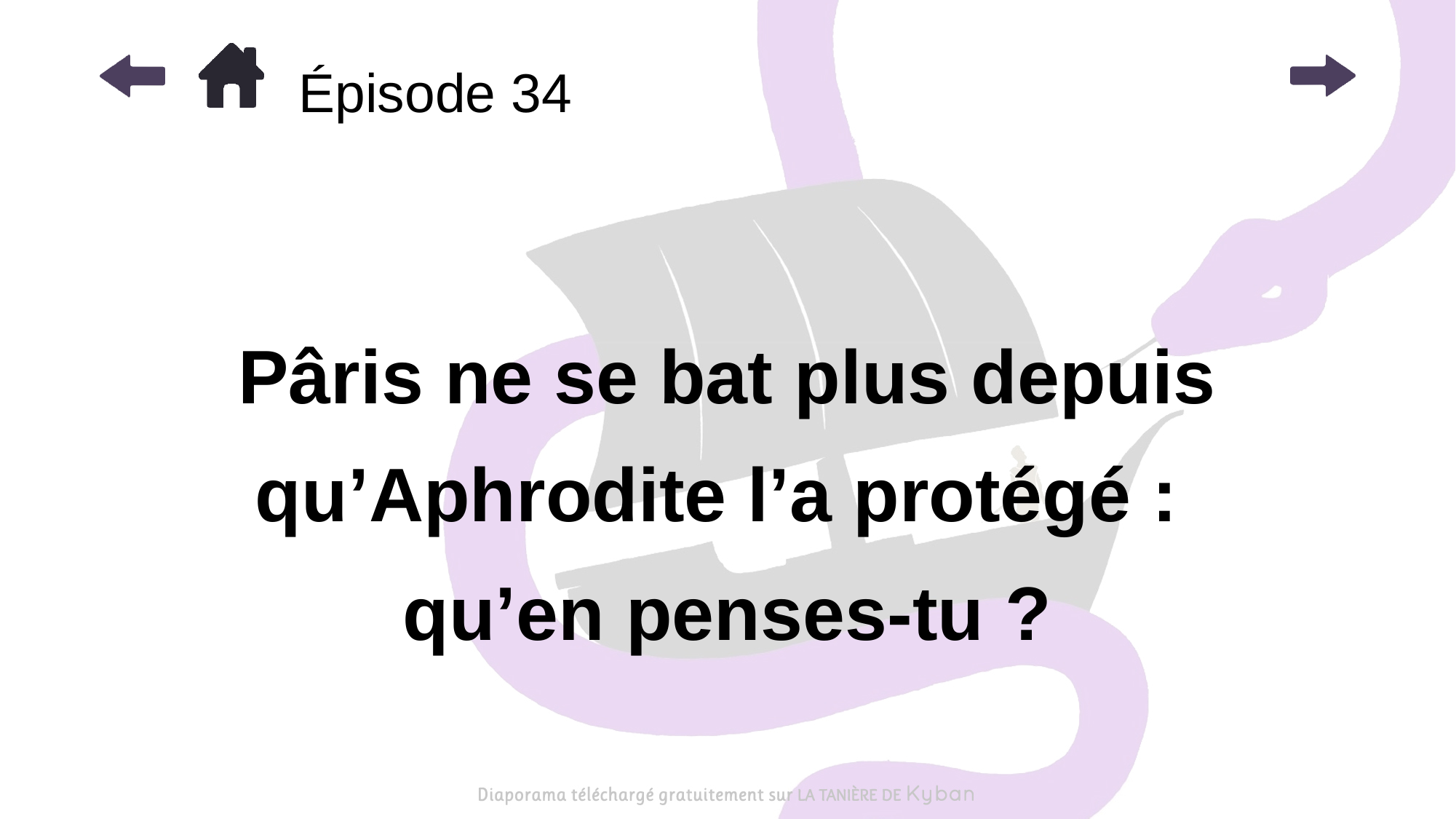

# Épisode 34
Pâris ne se bat plus depuis qu’Aphrodite l’a protégé :
qu’en penses-tu ?